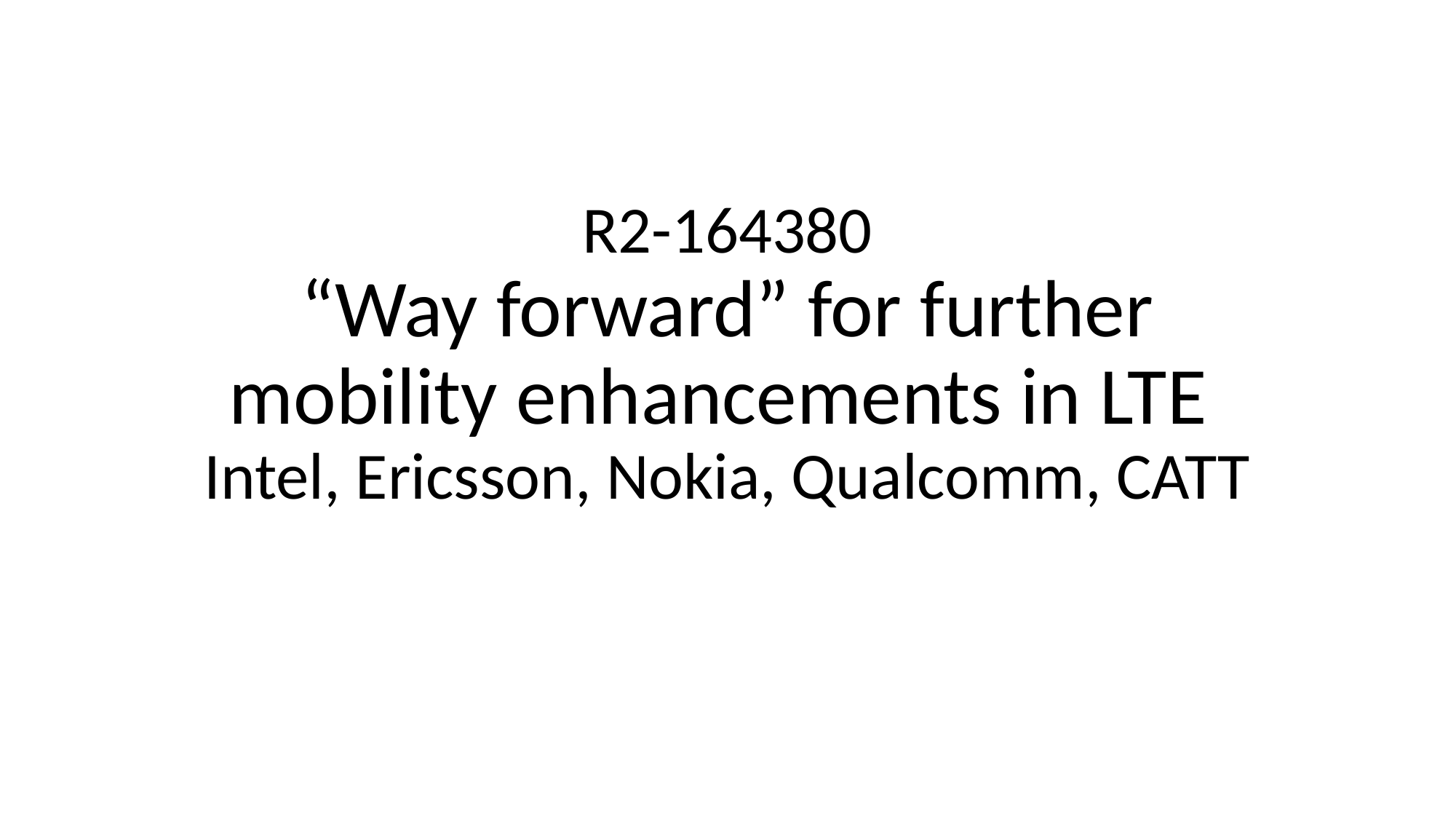

# R2-164380 “Way forward” for further mobility enhancements in LTE Intel, Ericsson, Nokia, Qualcomm, CATT